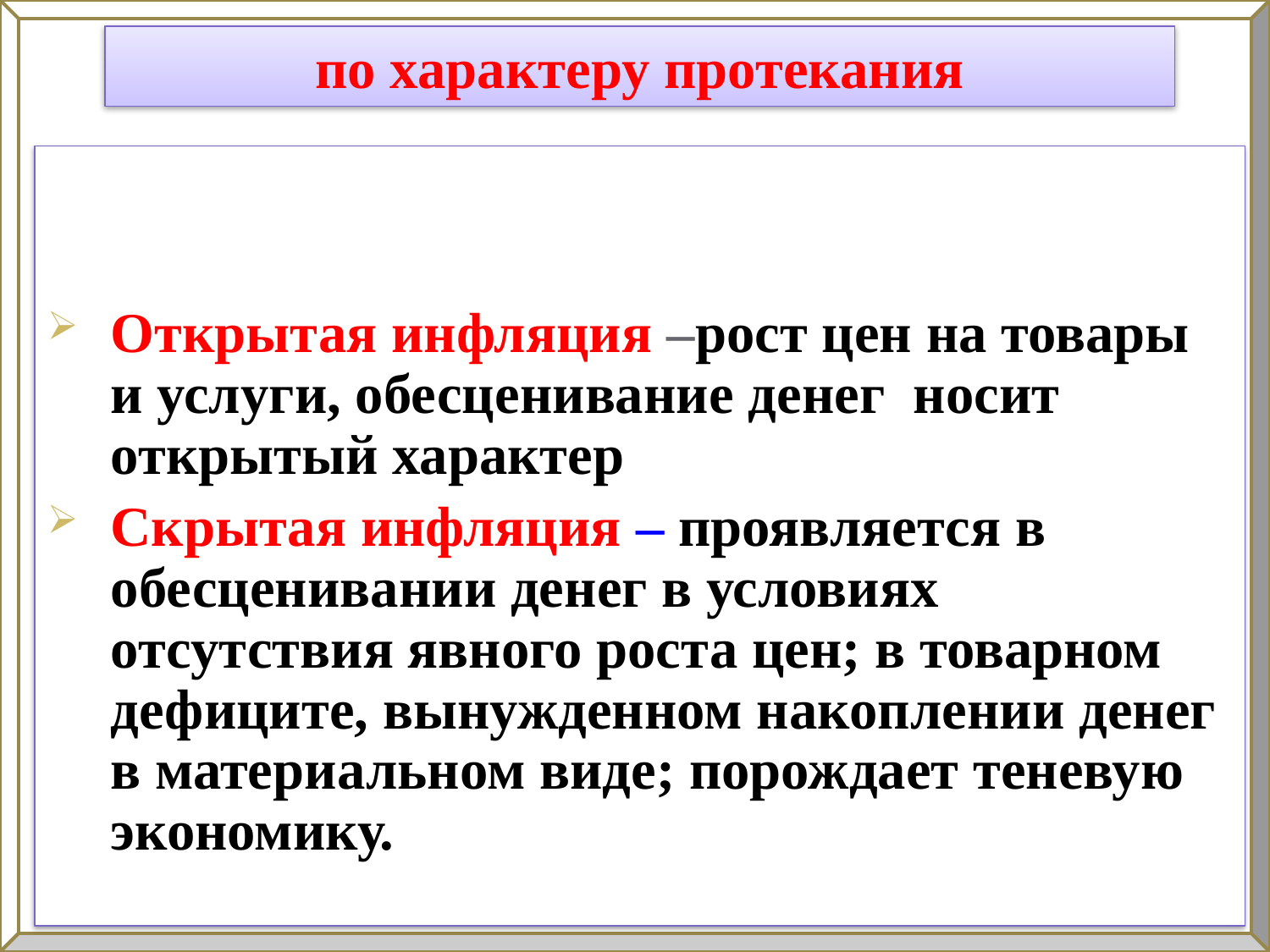

по характеру протекания

Открытая инфляция –рост цен на товары и услуги, обесценивание денег  носит открытый характер
Скрытая инфляция – проявляется в обесценивании денег в условиях отсутствия явного роста цен; в товарном дефиците, вынужденном накоплении денег в материальном виде; порождает теневую экономику.